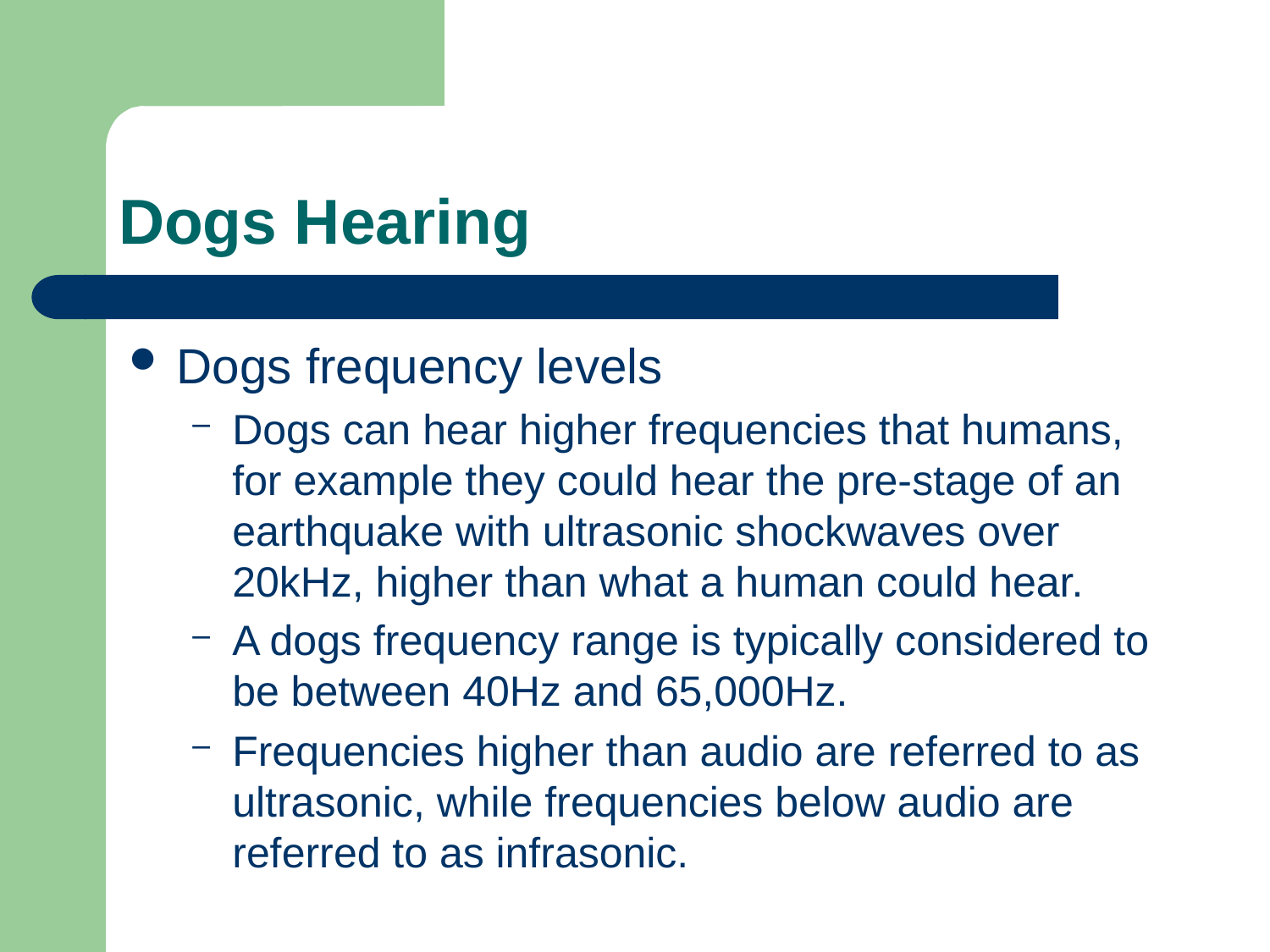

# Dogs Hearing
Dogs frequency levels
Dogs can hear higher frequencies that humans, for example they could hear the pre-stage of an earthquake with ultrasonic shockwaves over 20kHz, higher than what a human could hear.
A dogs frequency range is typically considered to be between 40Hz and 65,000Hz.
Frequencies higher than audio are referred to as ultrasonic, while frequencies below audio are referred to as infrasonic.